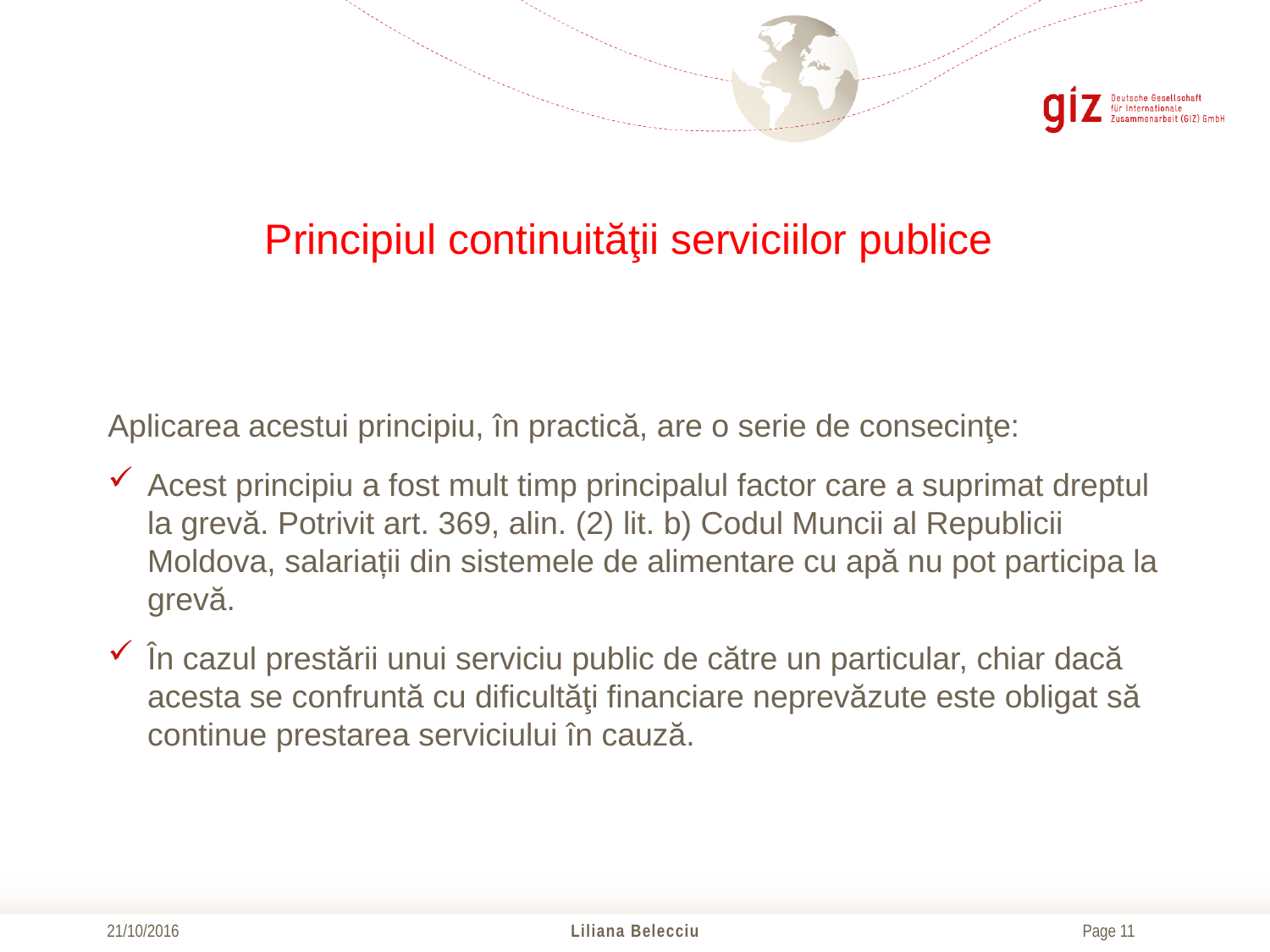

# Principiul continuităţii serviciilor publice

Aplicarea acestui principiu, în practică, are o serie de consecinţe:
Acest principiu a fost mult timp principalul factor care a suprimat dreptul la grevă. Potrivit art. 369, alin. (2) lit. b) Codul Muncii al Republicii Moldova, salariații din sistemele de alimentare cu apă nu pot participa la grevă.
În cazul prestării unui serviciu public de către un particular, chiar dacă acesta se confruntă cu dificultăţi financiare neprevăzute este obligat să continue prestarea serviciului în cauză.
21/10/2016
Liliana Belecciu